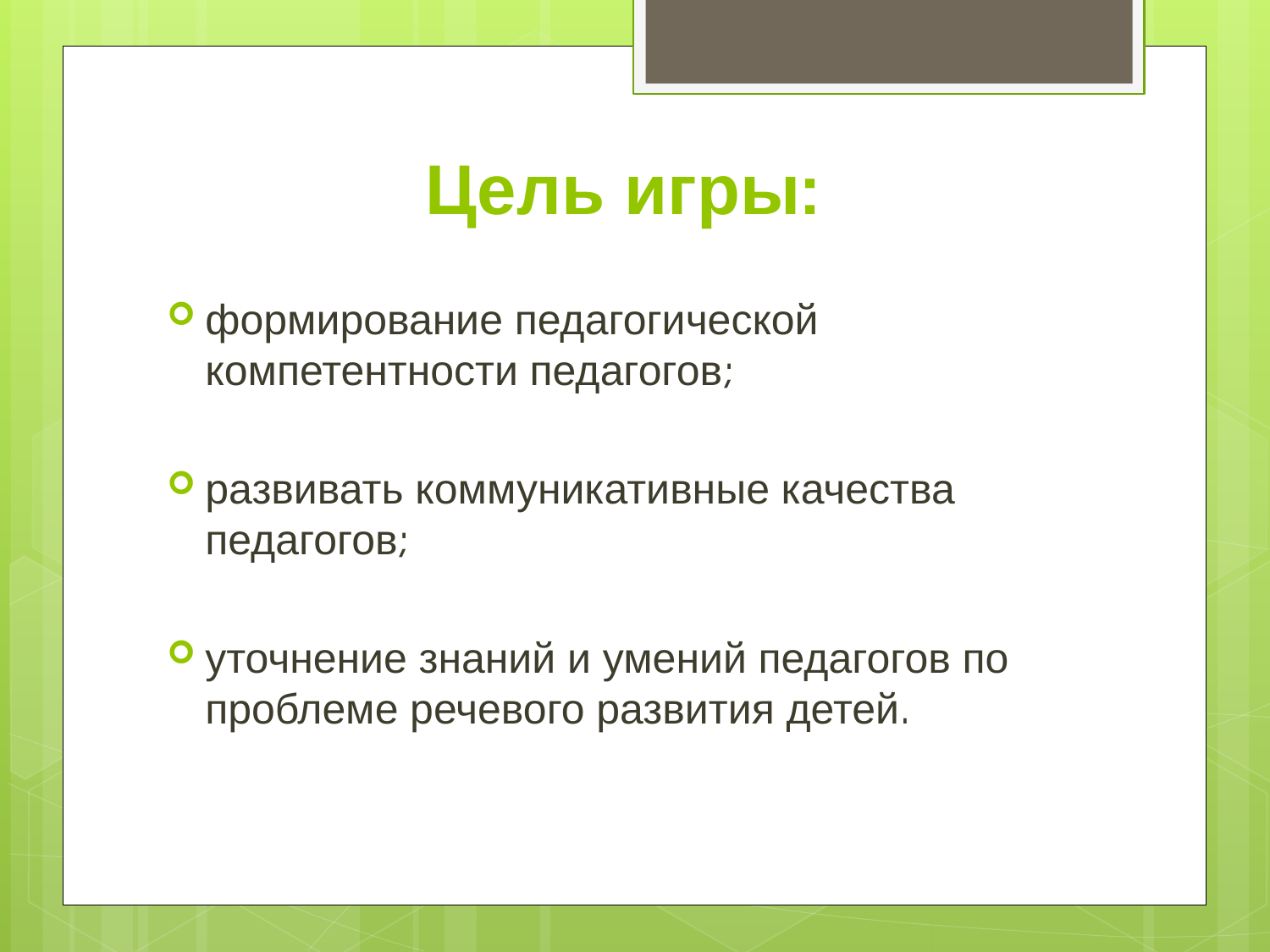

# Цель игры:
формирование педагогической компетентности педагогов;

развивать коммуникативные качества педагогов;

уточнение знаний и умений педагогов по проблеме речевого развития детей.